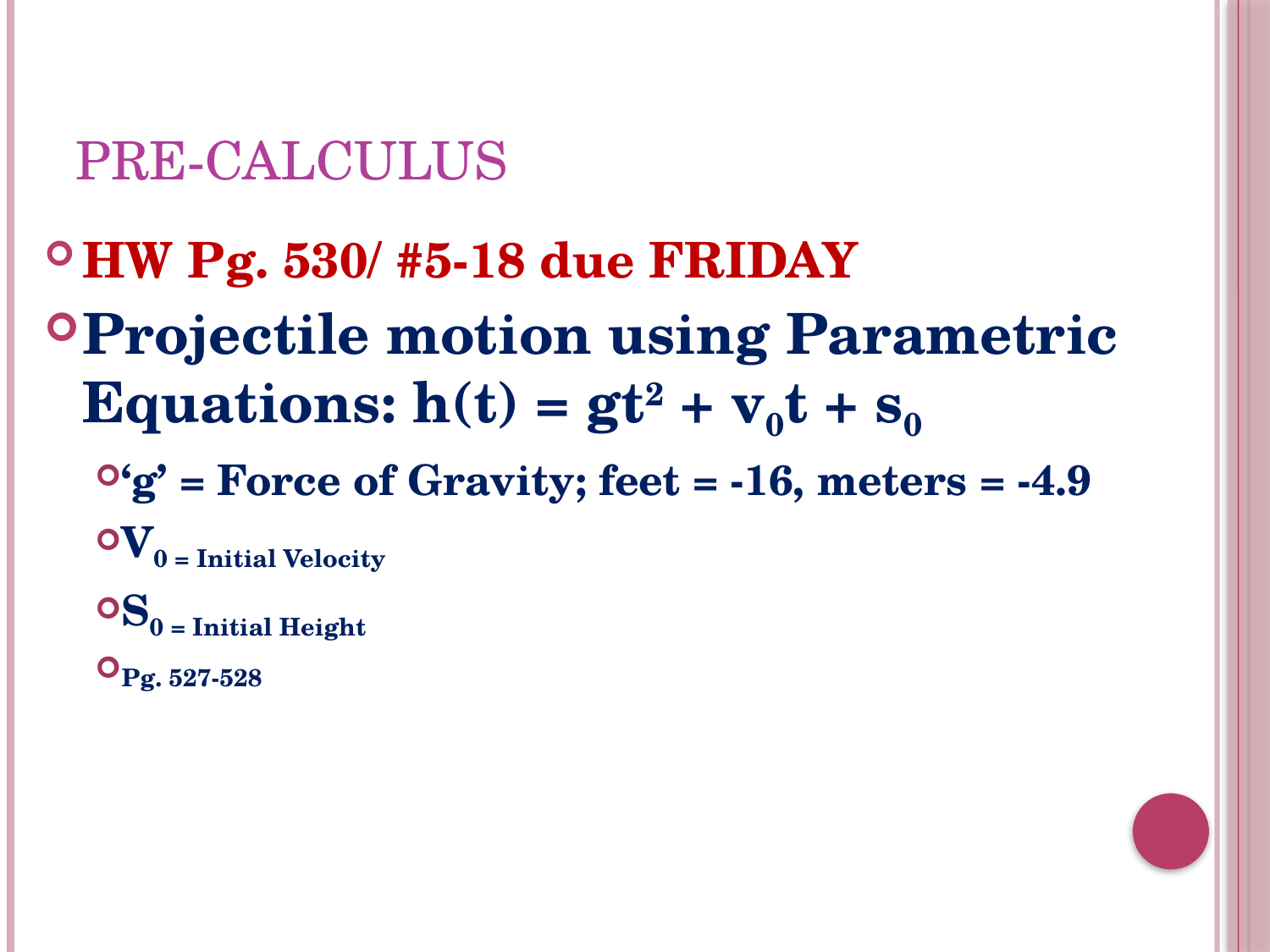

# Pre-Calculus
HW Pg. 530/ #5-18 due FRIDAY
Projectile motion using Parametric Equations: h(t) = gt2 + v0t + s0
‘g’ = Force of Gravity; feet = -16, meters = -4.9
V0 = Initial Velocity
S0 = Initial Height
Pg. 527-528